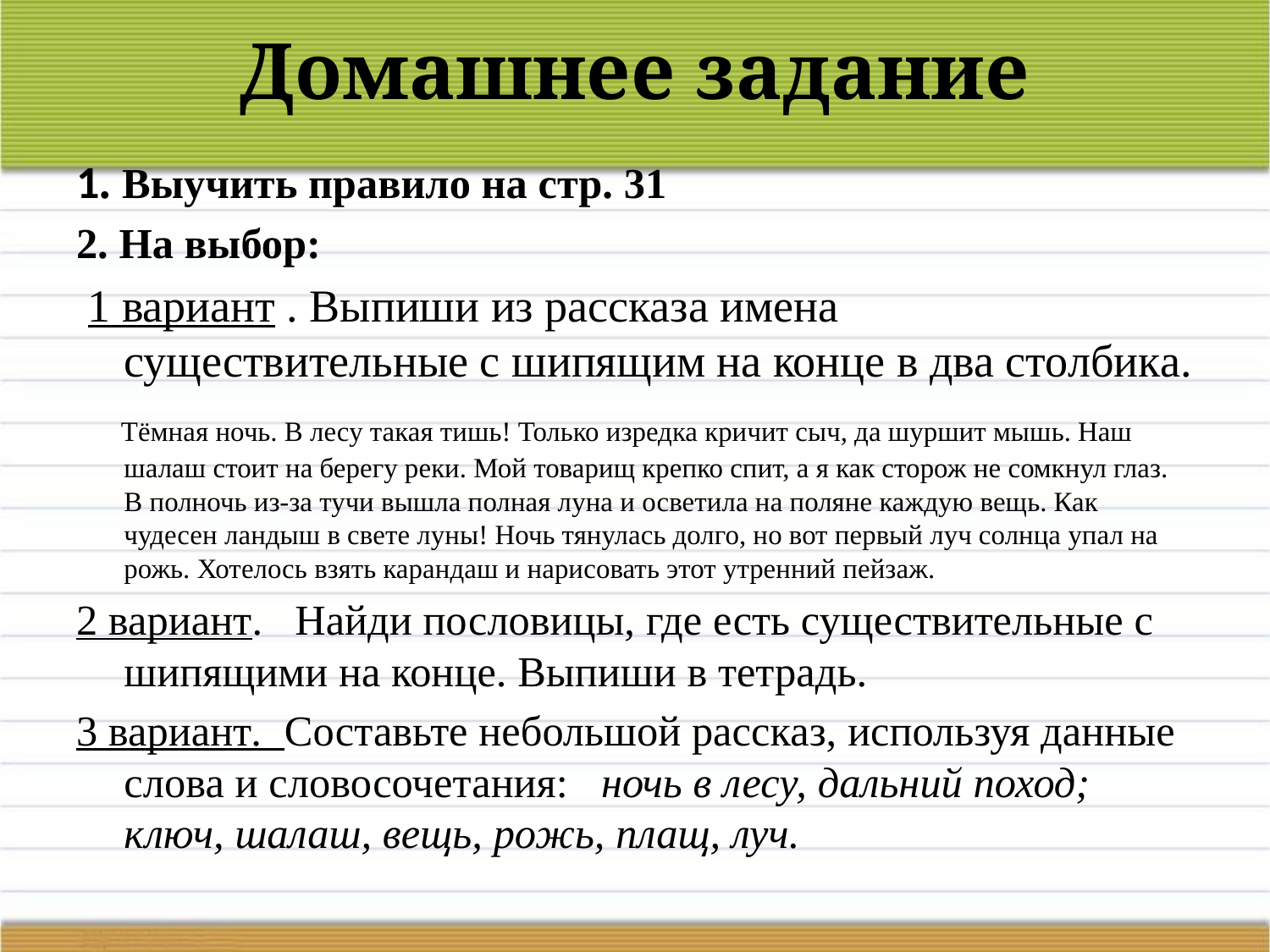

# Домашнее задание
1. Выучить правило на стр. 31
2. На выбор:
 1 вариант . Выпиши из рассказа имена существительные с шипящим на конце в два столбика.
    Тёмная ночь. В лесу такая тишь! Только изредка кричит сыч, да шуршит мышь. Наш шалаш стоит на берегу реки. Мой товарищ крепко спит, а я как сторож не сомкнул глаз. В полночь из-за тучи вышла полная луна и осветила на поляне каждую вещь. Как чудесен ландыш в свете луны! Ночь тянулась долго, но вот первый луч солнца упал на рожь. Хотелось взять карандаш и нарисовать этот утренний пейзаж.
2 вариант.   Найди пословицы, где есть существительные с шипящими на конце. Выпиши в тетрадь.
3 вариант.  Составьте небольшой рассказ, используя данные слова и словосочетания:   ночь в лесу, дальний поход; ключ, шалаш, вещь, рожь, плащ, луч.